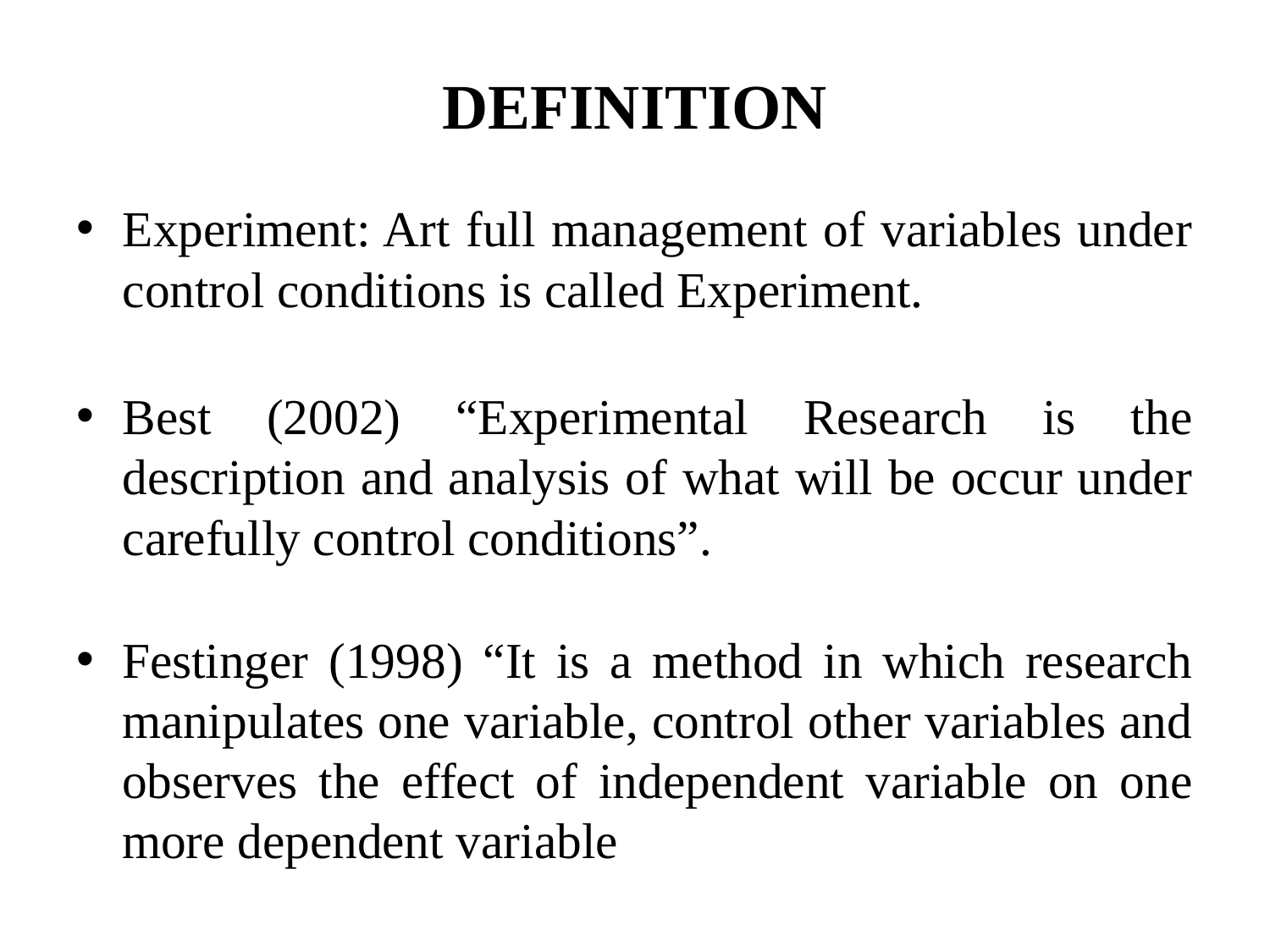

# DEFINITION
Experiment: Art full management of variables under control conditions is called Experiment.

Best (2002) “Experimental Research is the description and analysis of what will be occur under carefully control conditions”.

Festinger (1998) “It is a method in which research manipulates one variable, control other variables and observes the effect of independent variable on one more dependent variable